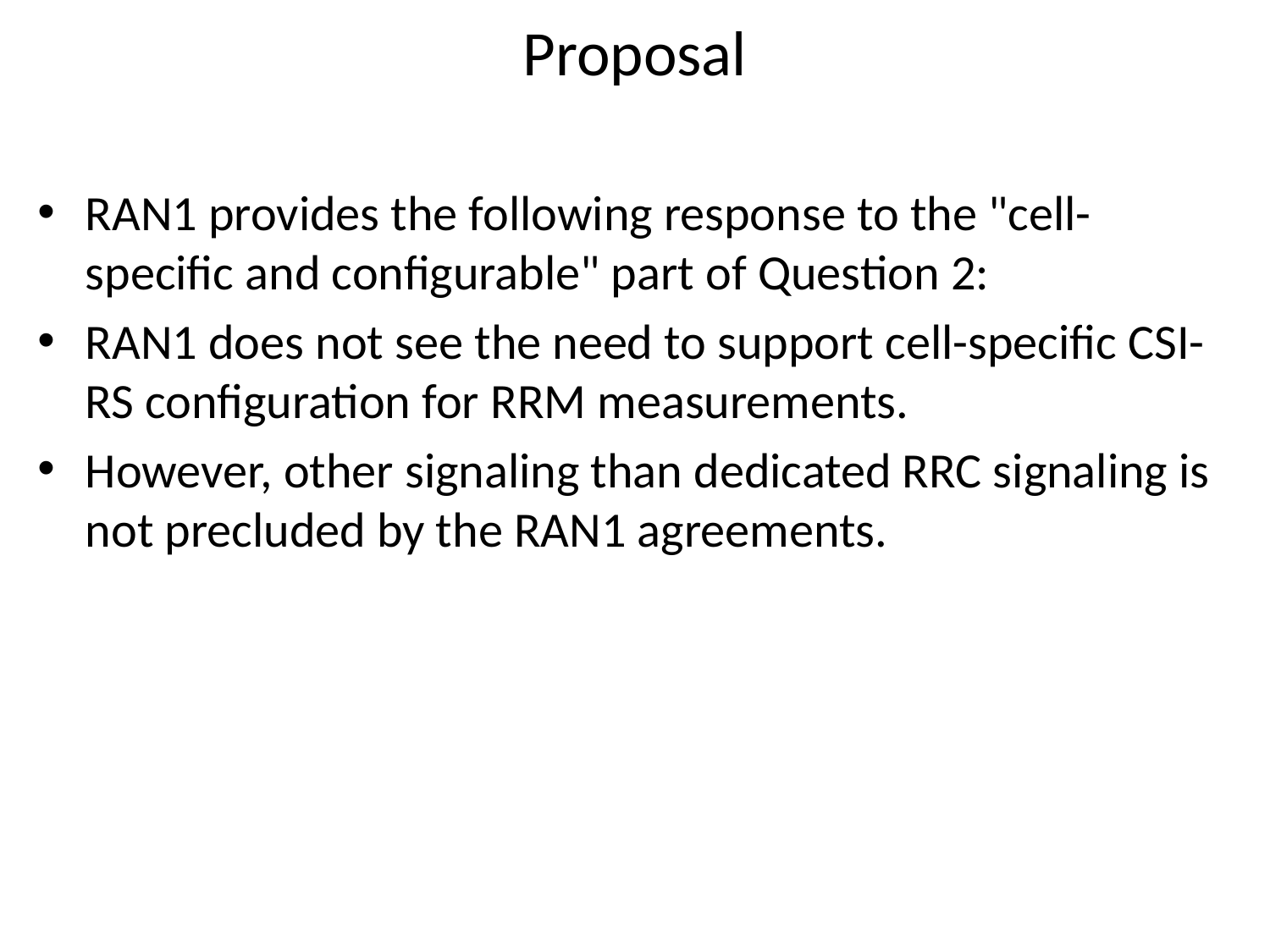

# Proposal

RAN1 provides the following response to the "cell-specific and configurable" part of Question 2:
RAN1 does not see the need to support cell-specific CSI-RS configuration for RRM measurements.
However, other signaling than dedicated RRC signaling is not precluded by the RAN1 agreements.